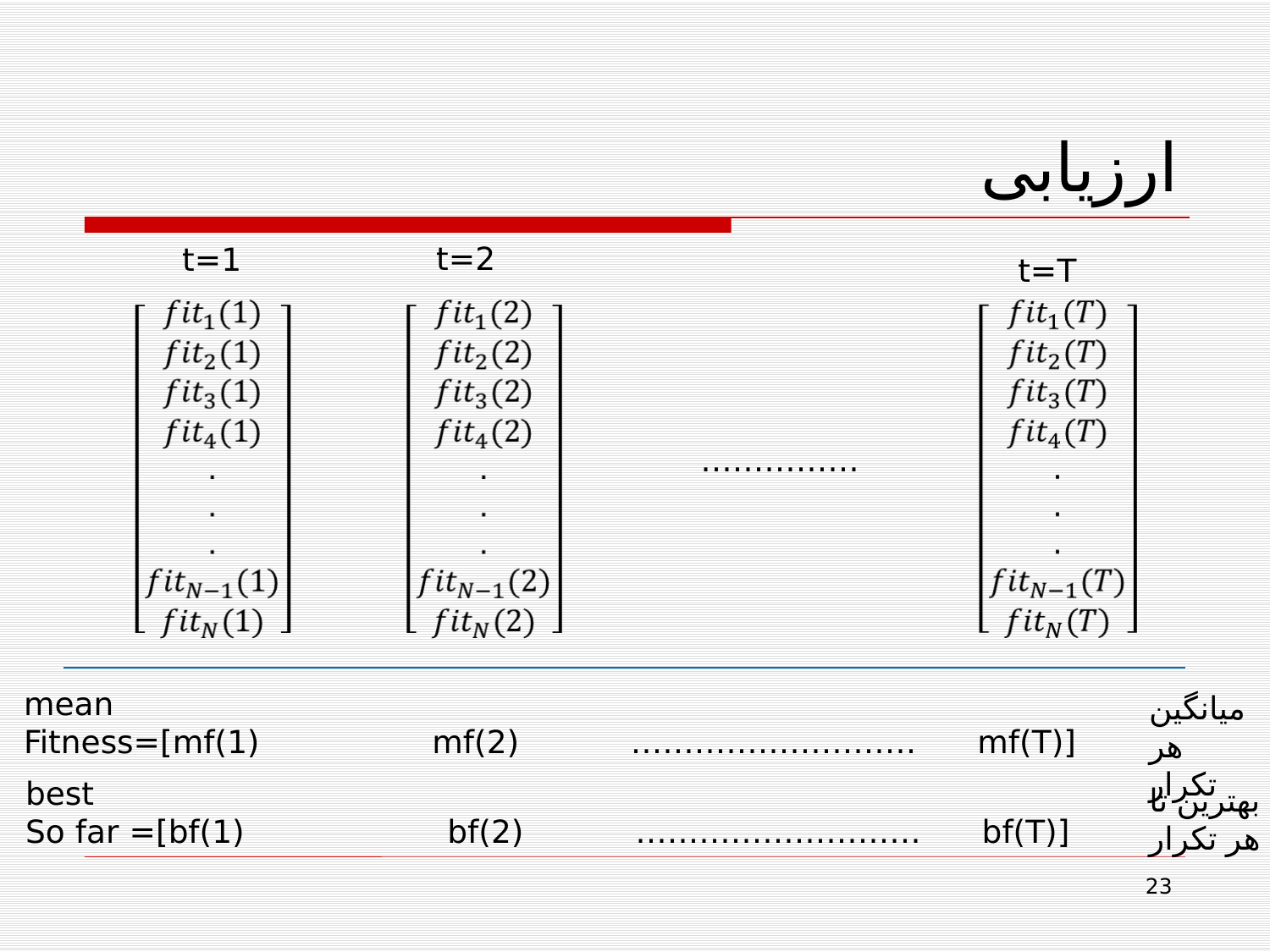

# ارزيابی
t=2
t=1
t=T

……………
mean
Fitness=[mf(1)                 mf(2)           ………………………      mf(T)]
ميانگين هر تکرار
best
So far =[bf(1)                    bf(2)           ………………………      bf(T)]
بهترين تا هر تکرار
23